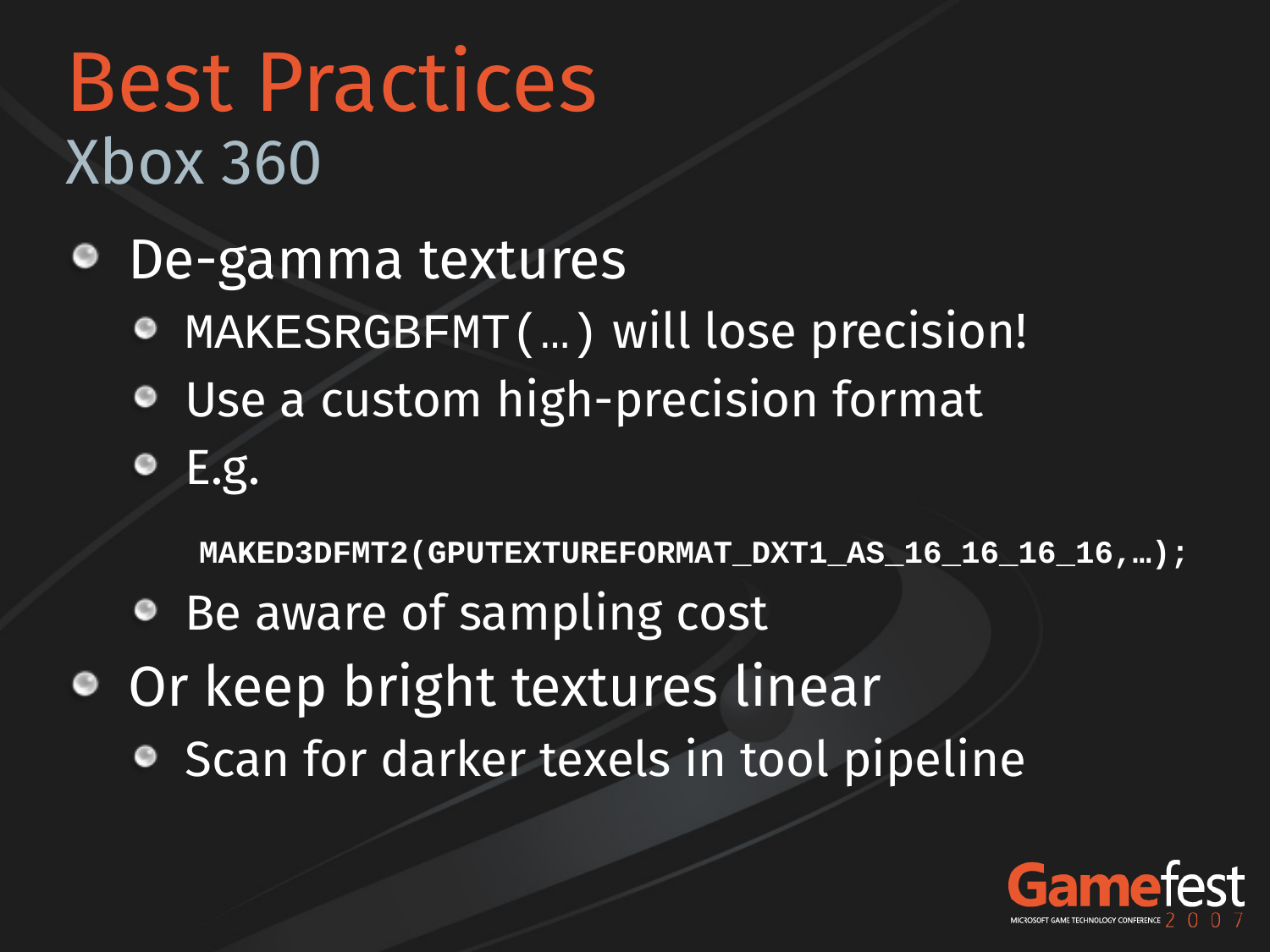

Standard Slide with subtitle
# Best Practices Xbox 360
De-gamma textures
MAKESRGBFMT(…) will lose precision!
Use a custom high-precision format
E.g.

Be aware of sampling cost
Or keep bright textures linear
Scan for darker texels in tool pipeline

MAKED3DFMT2(GPUTEXTUREFORMAT_DXT1_AS_16_16_16_16,…);